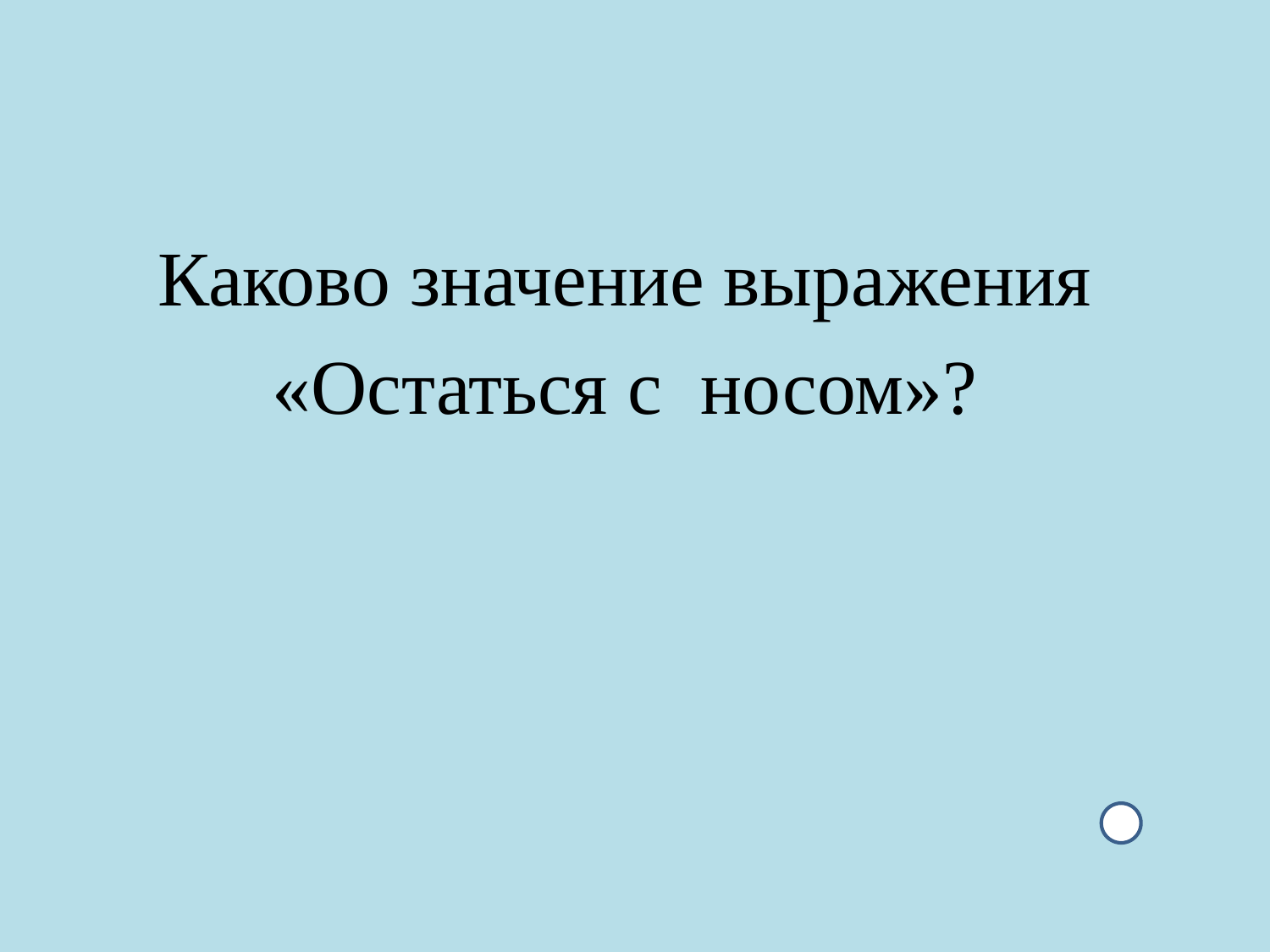

#
Каково значение выражения
«Остаться с  носом»?